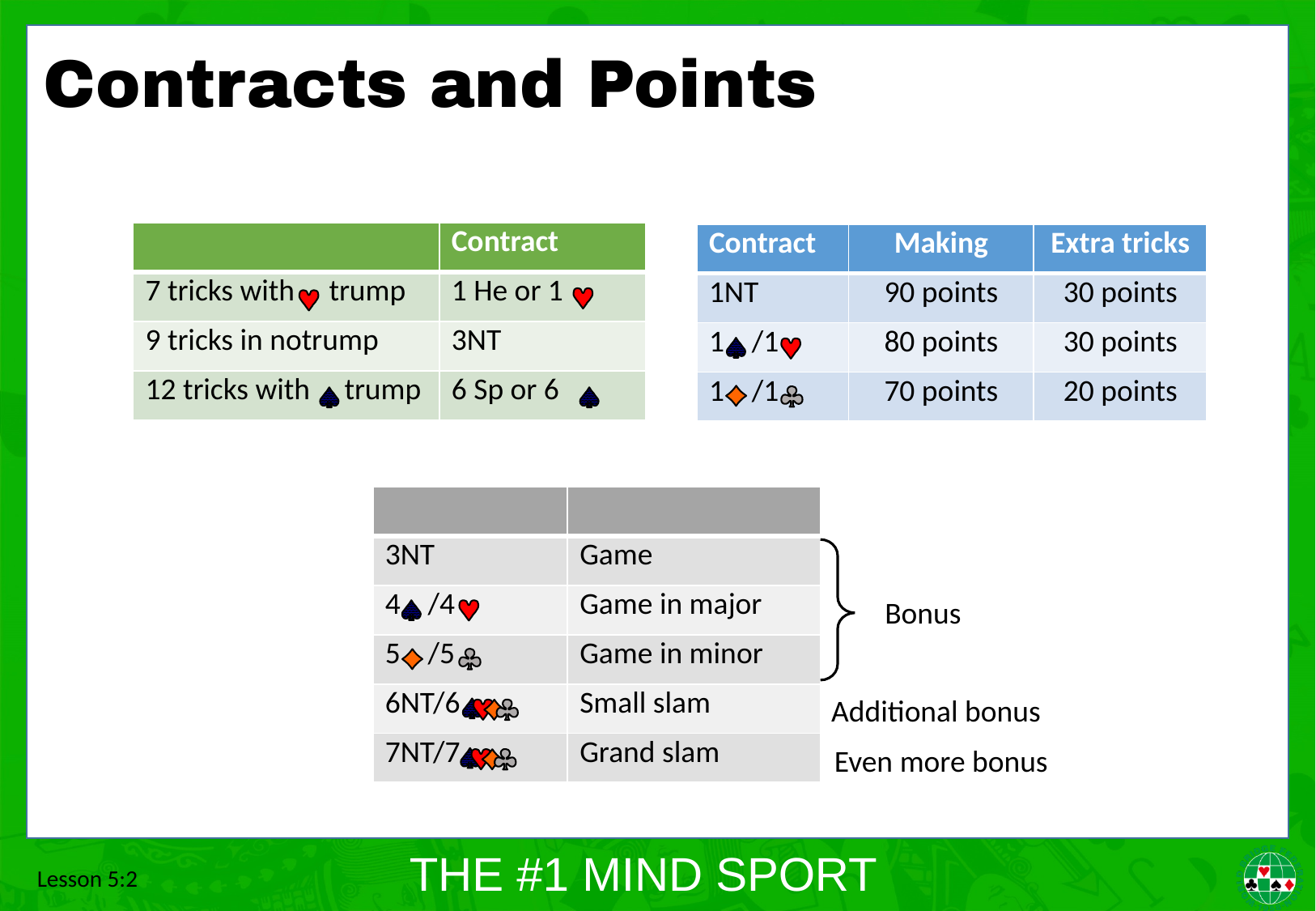

# Contracts and Points
|  | Contract |
| --- | --- |
| 7 tricks with trump | 1 He or 1 |
| 9 tricks in notrump | 3NT |
| 12 tricks with trump | 6 Sp or 6 |
| Contract | Making | Extra tricks |
| --- | --- | --- |
| 1NT | 90 points | 30 points |
| 1 /1 | 80 points | 30 points |
| 1 /1 | 70 points | 20 points |

|  |  |
| --- | --- |
| 3NT | Game |
| 4 /4 | Game in major |
| 5 /5 | Game in minor |
| 6NT/6 | Small slam |
| 7NT/7 | Grand slam |

Bonus

Additional bonus
Even more bonus